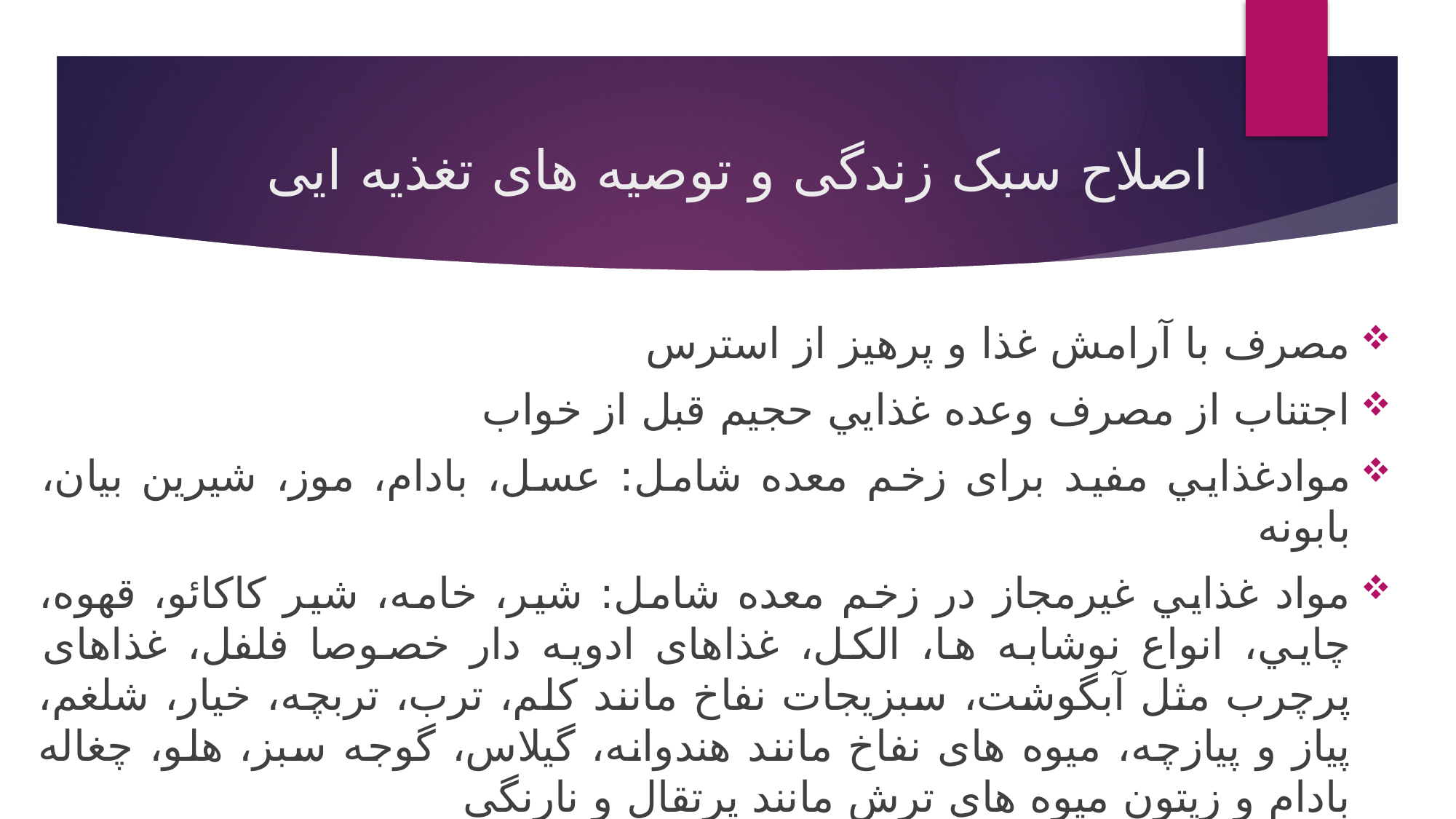

# اصلاح سبک زندگی و توصیه های تغذیه ایی
مصرف با آرامش غذا و پرهيز از استرس
اجتناب از مصرف وعده غذايي حجيم قبل از خواب
موادغذايي مفيد برای زخم معده شامل: عسل، بادام، موز، شيرين بيان، بابونه
مواد غذايي غيرمجاز در زخم معده شامل: شير، خامه، شير كاكائو، قهوه، چايي، انواع نوشابه ها، الکل، غذاهای ادويه دار خصوصا فلفل، غذاهای پرچرب مثل آبگوشت، سبزيجات نفاخ مانند كلم، ترب، تربچه، خيار، شلغم، پياز و پيازچه، ميوه های نفاخ مانند هندوانه، گيلاس، گوجه سبز، هلو، چغاله بادام و زيتون ميوه های ترش مانند پرتقال و نارنگي